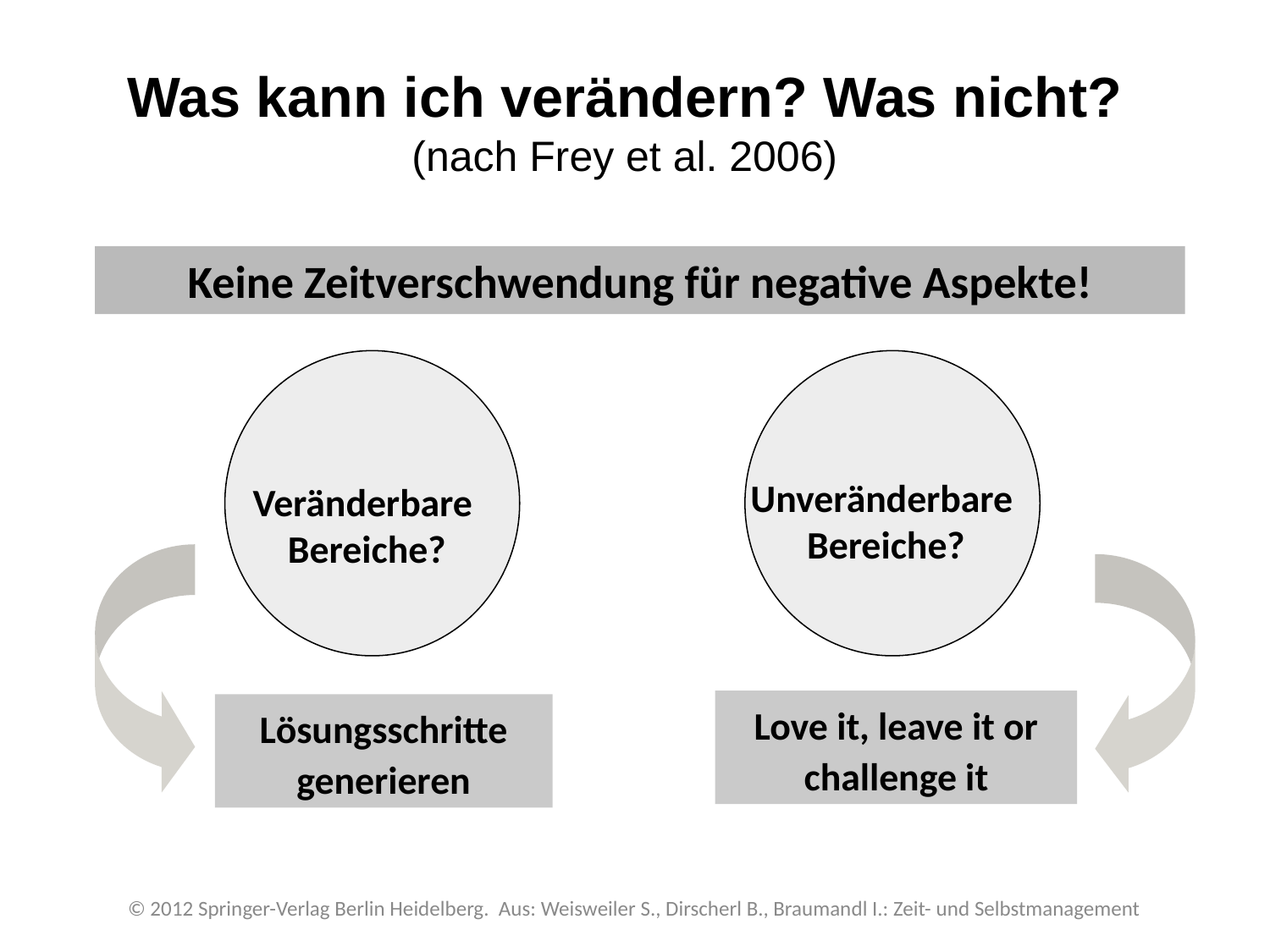

# Was kann ich verändern? Was nicht? (nach Frey et al. 2006)
Keine Zeitverschwendung für negative Aspekte!

Veränderbare
Bereiche?
Unveränderbare
Bereiche?

Love it, leave it or challenge it
Lösungsschritte generieren
© 2012 Springer-Verlag Berlin Heidelberg.  Aus: Weisweiler S., Dirscherl B., Braumandl I.: Zeit- und Selbstmanagement